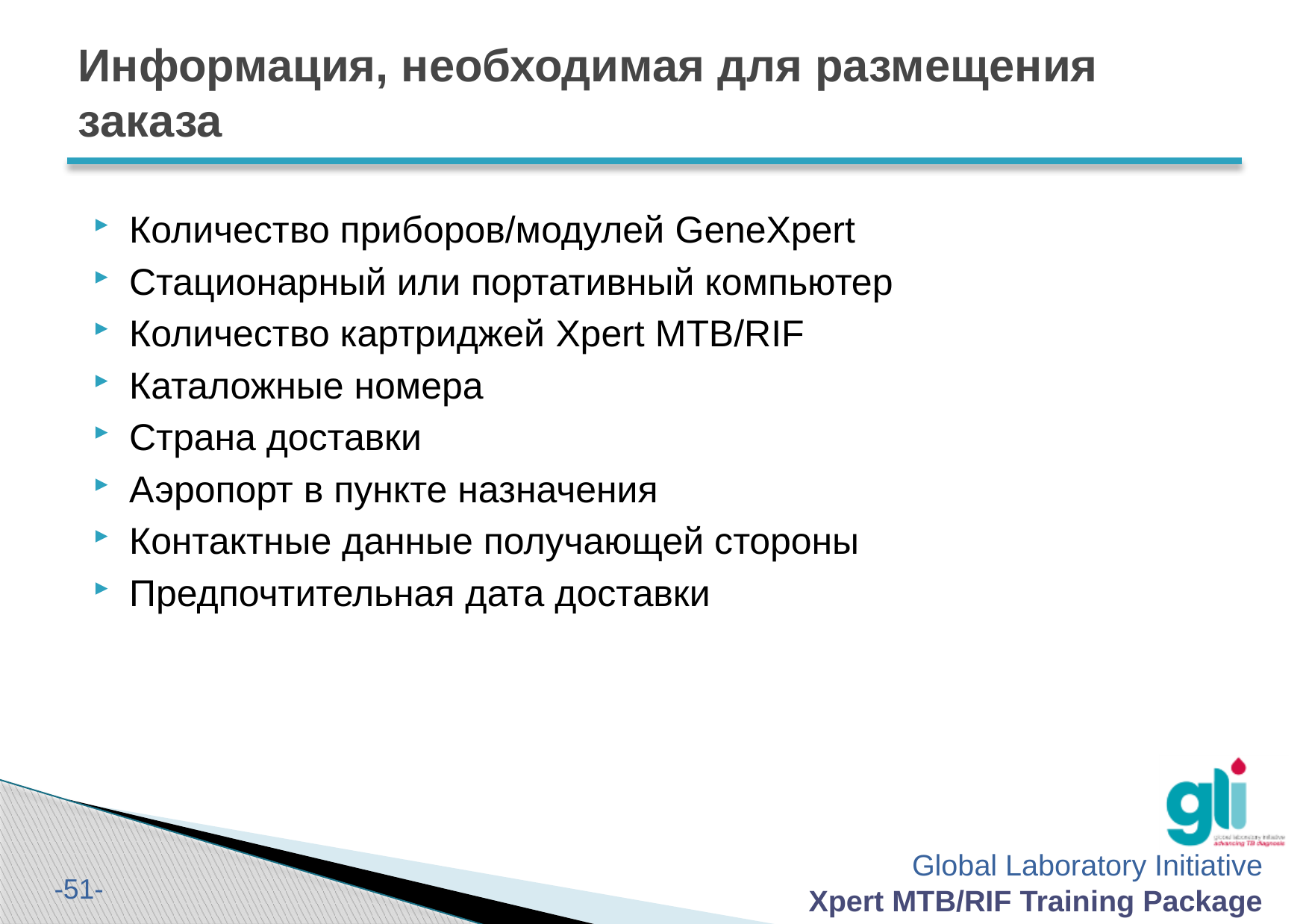

# Информация, необходимая для размещения заказа
Количество приборов/модулей GeneXpert
Стационарный или портативный компьютер
Количество картриджей Xpert MTB/RIF
Каталожные номера
Страна доставки
Аэропорт в пункте назначения
Контактные данные получающей стороны
Предпочтительная дата доставки